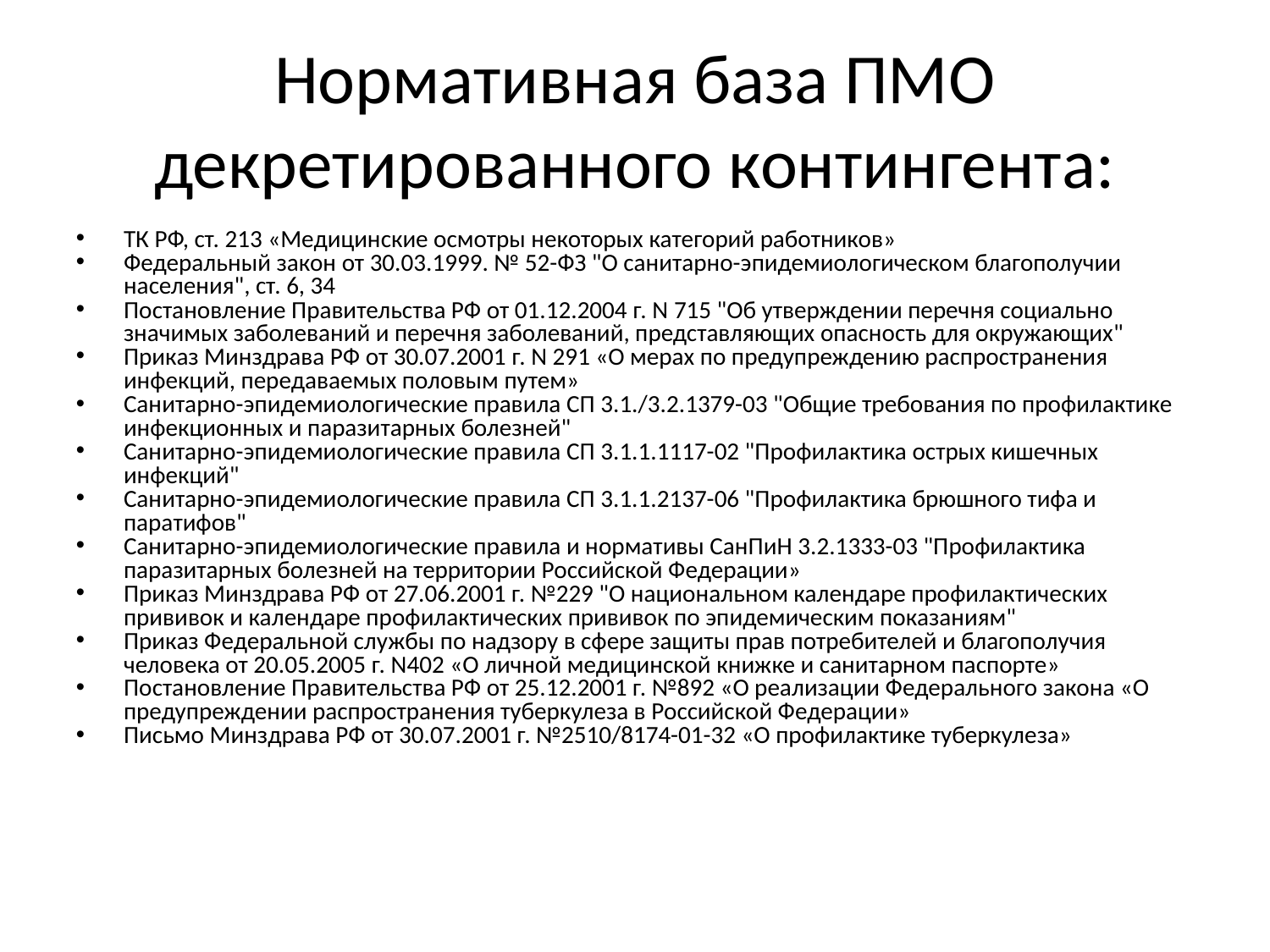

Нормативная база ПМО декретированного контингента:
ТК РФ, ст. 213 «Медицинские осмотры некоторых категорий работников»
Федеральный закон от 30.03.1999. № 52-ФЗ "О санитарно-эпидемиологическом благополучии населения", ст. 6, 34
Постановление Правительства РФ от 01.12.2004 г. N 715 "Об утверждении перечня социально значимых заболеваний и перечня заболеваний, представляющих опасность для окружающих"
Приказ Минздрава РФ от 30.07.2001 г. N 291 «О мерах по предупреждению распространения инфекций, передаваемых половым путем»
Санитарно-эпидемиологические правила СП 3.1./3.2.1379-03 "Общие требования по профилактике инфекционных и паразитарных болезней"
Санитарно-эпидемиологические правила СП 3.1.1.1117-02 "Профилактика острых кишечных инфекций"
Санитарно-эпидемиологические правила СП 3.1.1.2137-06 "Профилактика брюшного тифа и паратифов"
Санитарно-эпидемиологические правила и нормативы СанПиН 3.2.1333-03 "Профилактика паразитарных болезней на территории Российской Федерации»
Приказ Минздрава РФ от 27.06.2001 г. №229 "О национальном календаре профилактических прививок и календаре профилактических прививок по эпидемическим показаниям"
Приказ Федеральной службы по надзору в сфере защиты прав потребителей и благополучия человека от 20.05.2005 г. N402 «О личной медицинской книжке и санитарном паспорте»
Постановление Правительства РФ от 25.12.2001 г. №892 «О реализации Федерального закона «О предупреждении распространения туберкулеза в Российской Федерации»
Письмо Минздрава РФ от 30.07.2001 г. №2510/8174-01-32 «О профилактике туберкулеза»